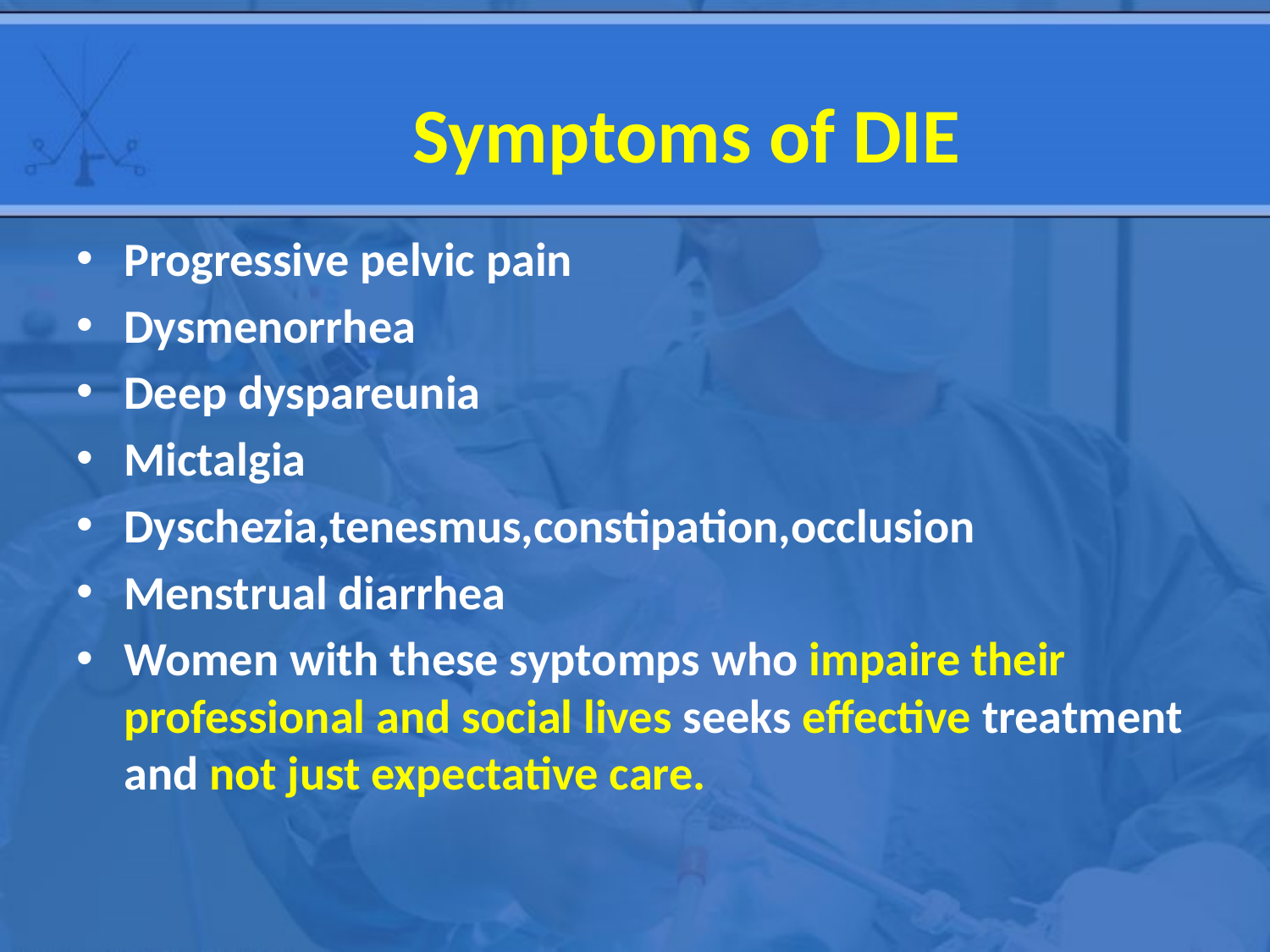

# Symptoms of DIE
Progressive pelvic pain
Dysmenorrhea
Deep dyspareunia
Mictalgia
Dyschezia,tenesmus,constipation,occlusion
Menstrual diarrhea
Women with these syptomps who impaire their professional and social lives seeks effective treatment and not just expectative care.